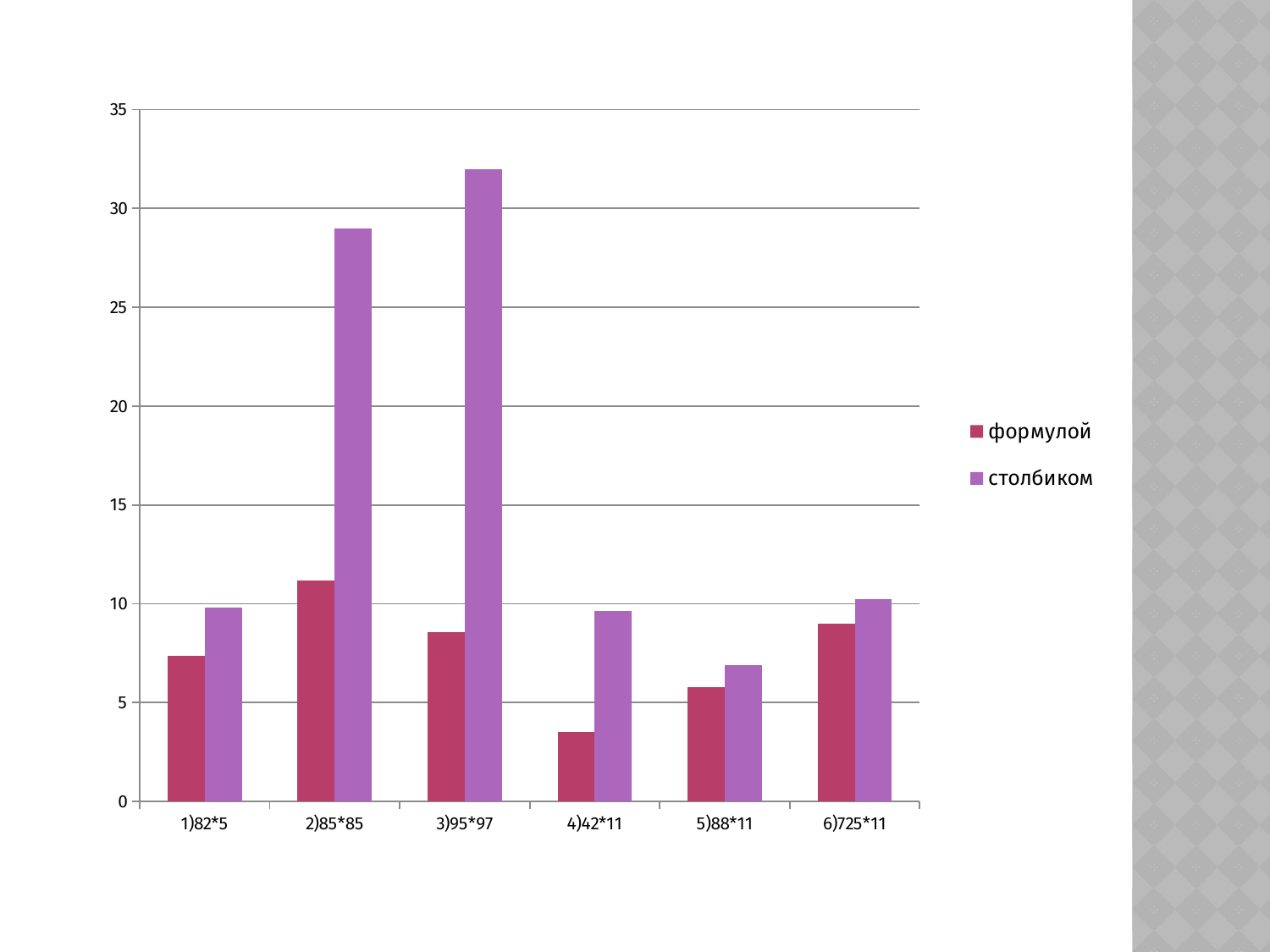

#

### Chart

| Category | формулой | столбиком |
|---|---|---|
| 1)82*5 | 7.37 | 9.8 |
| 2)85*85 | 11.19 | 29.0 |
| 3)95*97 | 8.56 | 31.97 |
| 4)42*11 | 3.52 | 9.620000000000001 |
| 5)88*11 | 5.79 | 6.88 |
| 6)725*11 | 9.0 | 10.229999999999999 |